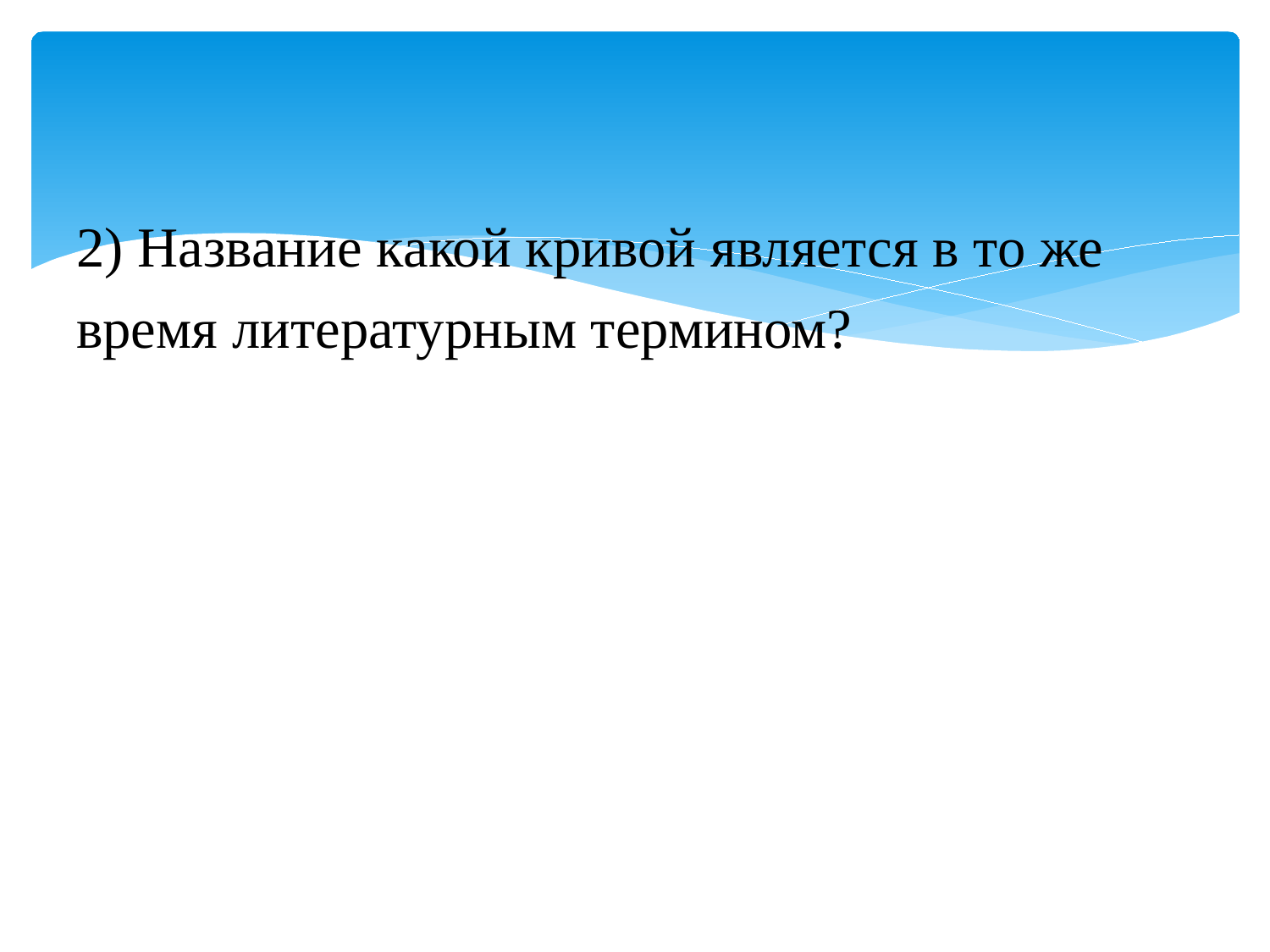

# 2) Название какой кривой является в то же время литературным термином?